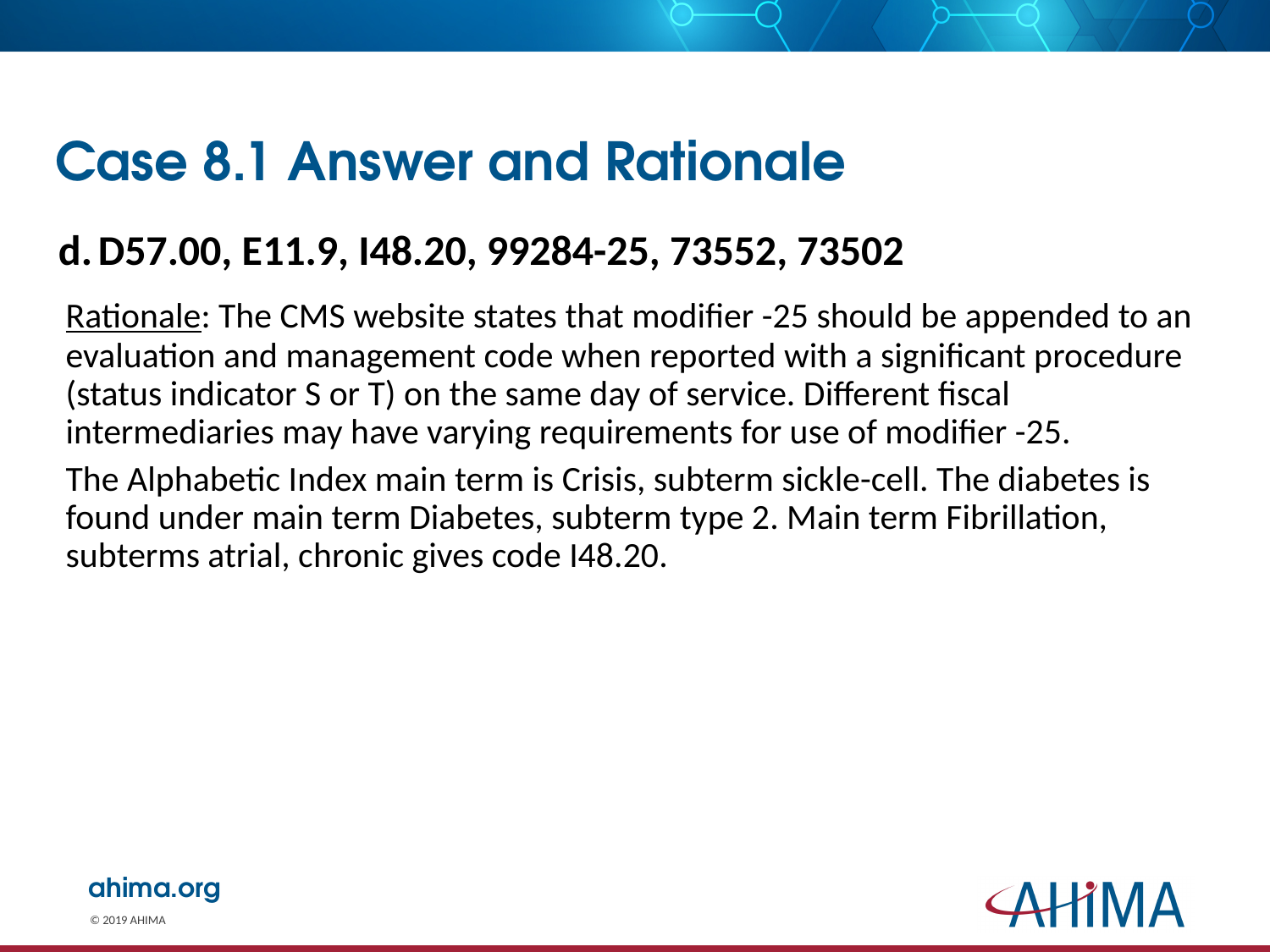

# Case 8.1 Answer and Rationale
D57.00, E11.9, I48.20, 99284-25, 73552, 73502
	Rationale: The CMS website states that modifier -25 should be appended to an evaluation and management code when reported with a significant procedure (status indicator S or T) on the same day of service. Different fiscal intermediaries may have varying requirements for use of modifier -25.
	The Alphabetic Index main term is Crisis, subterm sickle-cell. The diabetes is found under main term Diabetes, subterm type 2. Main term Fibrillation, subterms atrial, chronic gives code I48.20.